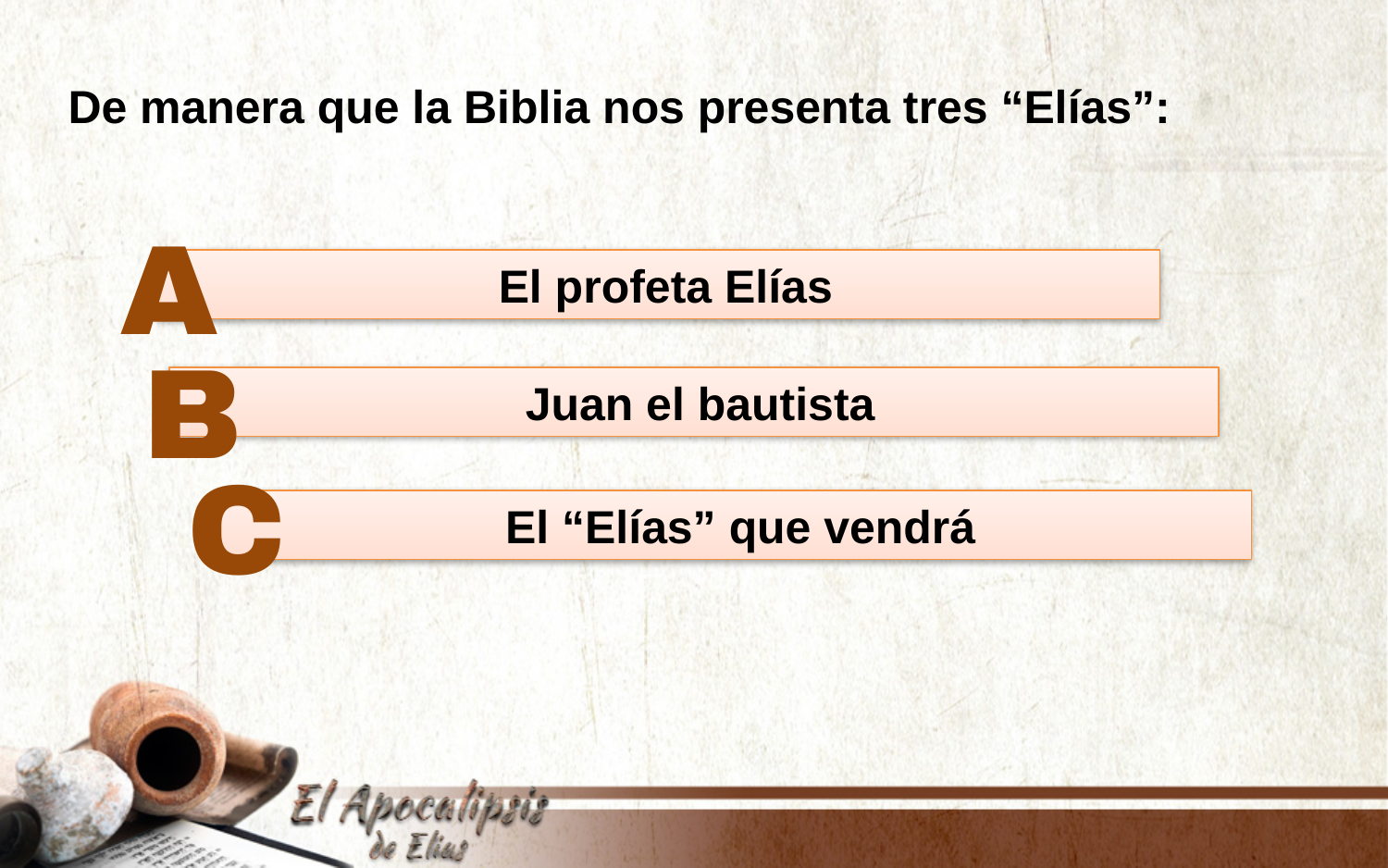

De manera que la Biblia nos presenta tres “Elías”:
A
 El profeta Elías
B
 Juan el bautista
C
 El “Elías” que vendrá